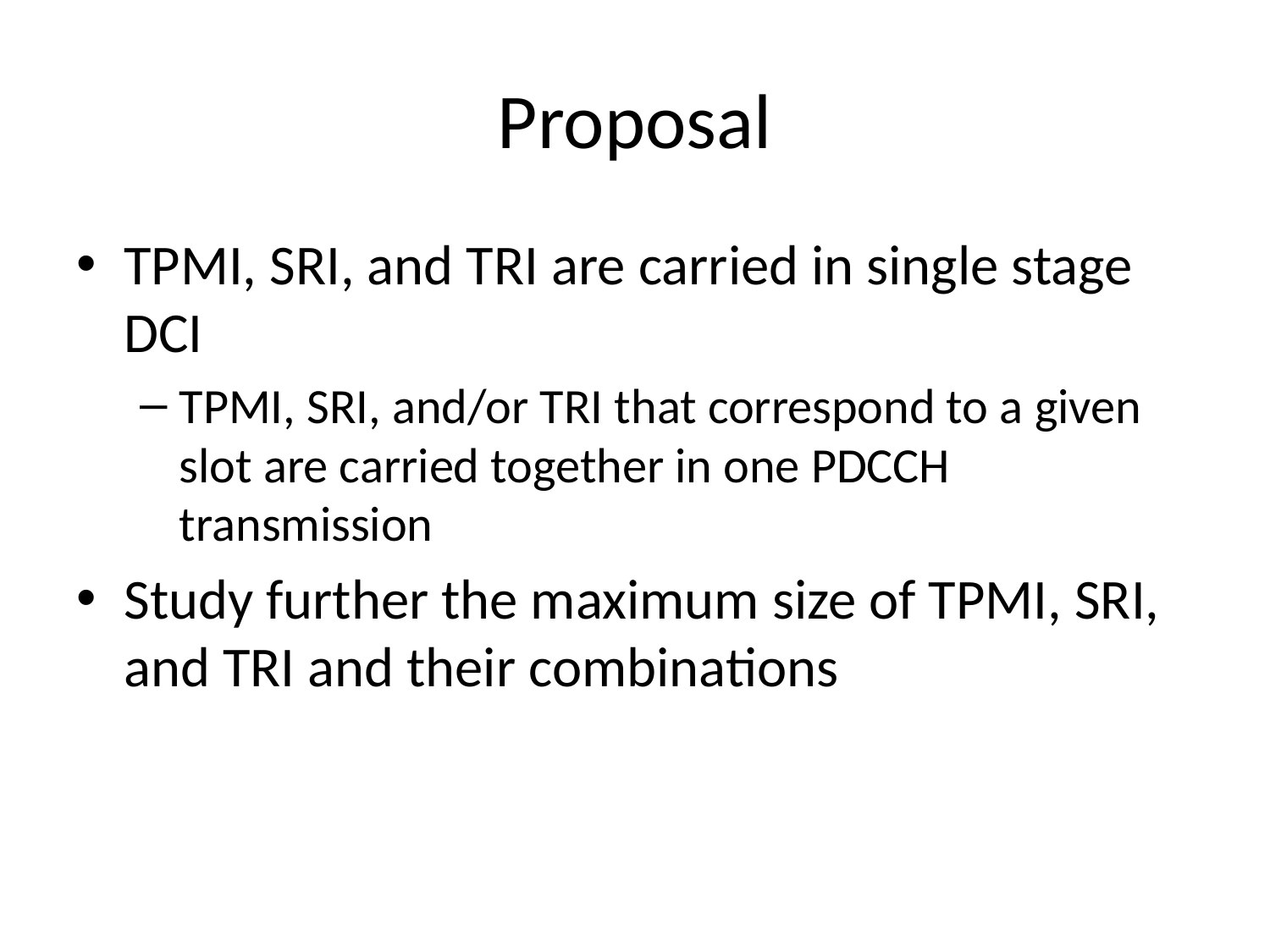

# Proposal
TPMI, SRI, and TRI are carried in single stage DCI
TPMI, SRI, and/or TRI that correspond to a given slot are carried together in one PDCCH transmission
Study further the maximum size of TPMI, SRI, and TRI and their combinations